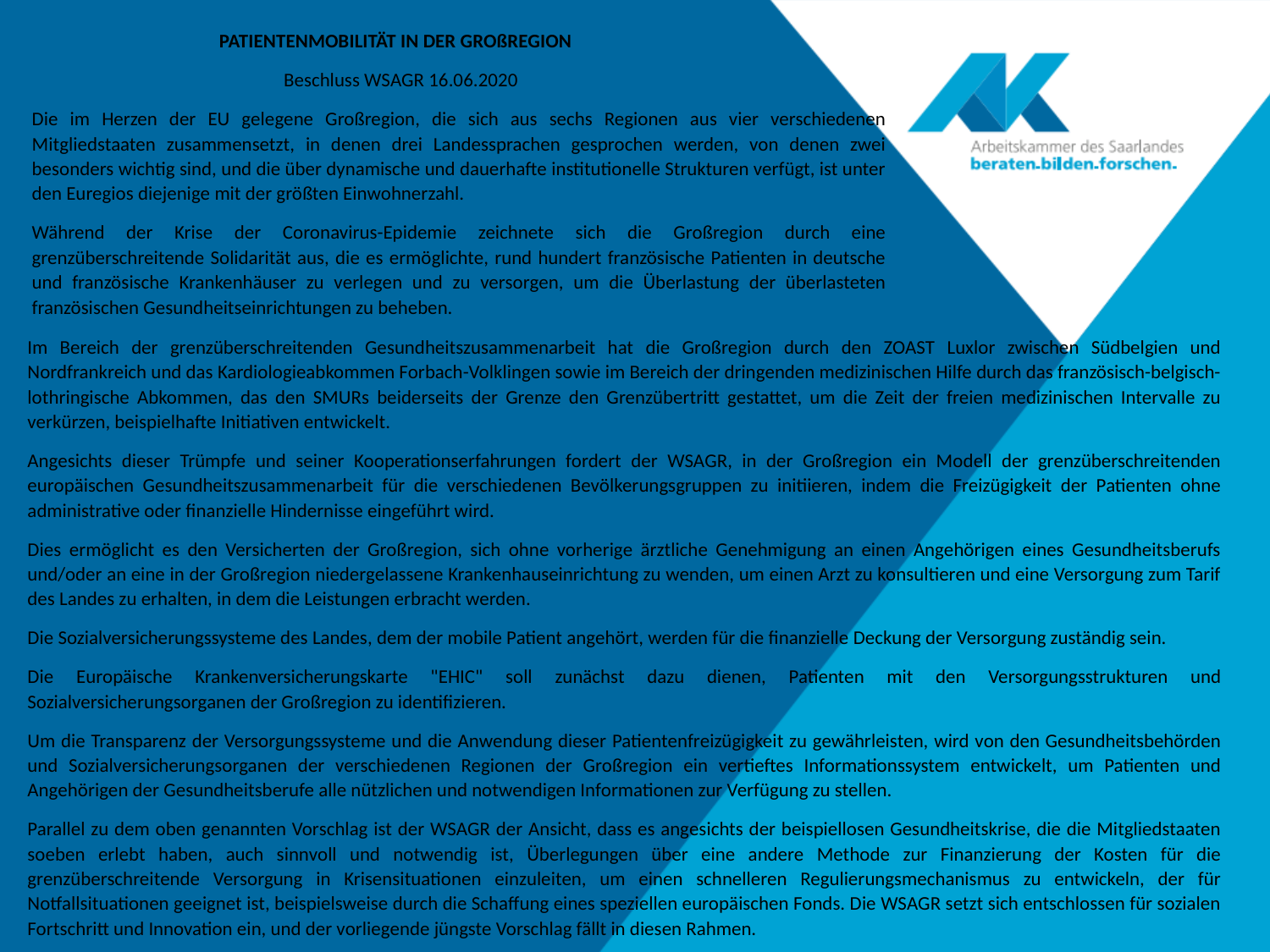

PATIENTENMOBILITÄT IN DER GROßREGION
	Beschluss WSAGR 16.06.2020
Die im Herzen der EU gelegene Großregion, die sich aus sechs Regionen aus vier verschiedenen Mitgliedstaaten zusammensetzt, in denen drei Landessprachen gesprochen werden, von denen zwei besonders wichtig sind, und die über dynamische und dauerhafte institutionelle Strukturen verfügt, ist unter den Euregios diejenige mit der größten Einwohnerzahl.
Während der Krise der Coronavirus-Epidemie zeichnete sich die Großregion durch eine grenzüberschreitende Solidarität aus, die es ermöglichte, rund hundert französische Patienten in deutsche und französische Krankenhäuser zu verlegen und zu versorgen, um die Überlastung der überlasteten französischen Gesundheitseinrichtungen zu beheben.
Im Bereich der grenzüberschreitenden Gesundheitszusammenarbeit hat die Großregion durch den ZOAST Luxlor zwischen Südbelgien und Nordfrankreich und das Kardiologieabkommen Forbach-Volklingen sowie im Bereich der dringenden medizinischen Hilfe durch das französisch-belgisch-lothringische Abkommen, das den SMURs beiderseits der Grenze den Grenzübertritt gestattet, um die Zeit der freien medizinischen Intervalle zu verkürzen, beispielhafte Initiativen entwickelt.
Angesichts dieser Trümpfe und seiner Kooperationserfahrungen fordert der WSAGR, in der Großregion ein Modell der grenzüberschreitenden europäischen Gesundheitszusammenarbeit für die verschiedenen Bevölkerungsgruppen zu initiieren, indem die Freizügigkeit der Patienten ohne administrative oder finanzielle Hindernisse eingeführt wird.
Dies ermöglicht es den Versicherten der Großregion, sich ohne vorherige ärztliche Genehmigung an einen Angehörigen eines Gesundheitsberufs und/oder an eine in der Großregion niedergelassene Krankenhauseinrichtung zu wenden, um einen Arzt zu konsultieren und eine Versorgung zum Tarif des Landes zu erhalten, in dem die Leistungen erbracht werden.
Die Sozialversicherungssysteme des Landes, dem der mobile Patient angehört, werden für die finanzielle Deckung der Versorgung zuständig sein.
Die Europäische Krankenversicherungskarte "EHIC" soll zunächst dazu dienen, Patienten mit den Versorgungsstrukturen und Sozialversicherungsorganen der Großregion zu identifizieren.
Um die Transparenz der Versorgungssysteme und die Anwendung dieser Patientenfreizügigkeit zu gewährleisten, wird von den Gesundheitsbehörden und Sozialversicherungsorganen der verschiedenen Regionen der Großregion ein vertieftes Informationssystem entwickelt, um Patienten und Angehörigen der Gesundheitsberufe alle nützlichen und notwendigen Informationen zur Verfügung zu stellen.
Parallel zu dem oben genannten Vorschlag ist der WSAGR der Ansicht, dass es angesichts der beispiellosen Gesundheitskrise, die die Mitgliedstaaten soeben erlebt haben, auch sinnvoll und notwendig ist, Überlegungen über eine andere Methode zur Finanzierung der Kosten für die grenzüberschreitende Versorgung in Krisensituationen einzuleiten, um einen schnelleren Regulierungsmechanismus zu entwickeln, der für Notfallsituationen geeignet ist, beispielsweise durch die Schaffung eines speziellen europäischen Fonds. Die WSAGR setzt sich entschlossen für sozialen Fortschritt und Innovation ein, und der vorliegende jüngste Vorschlag fällt in diesen Rahmen.